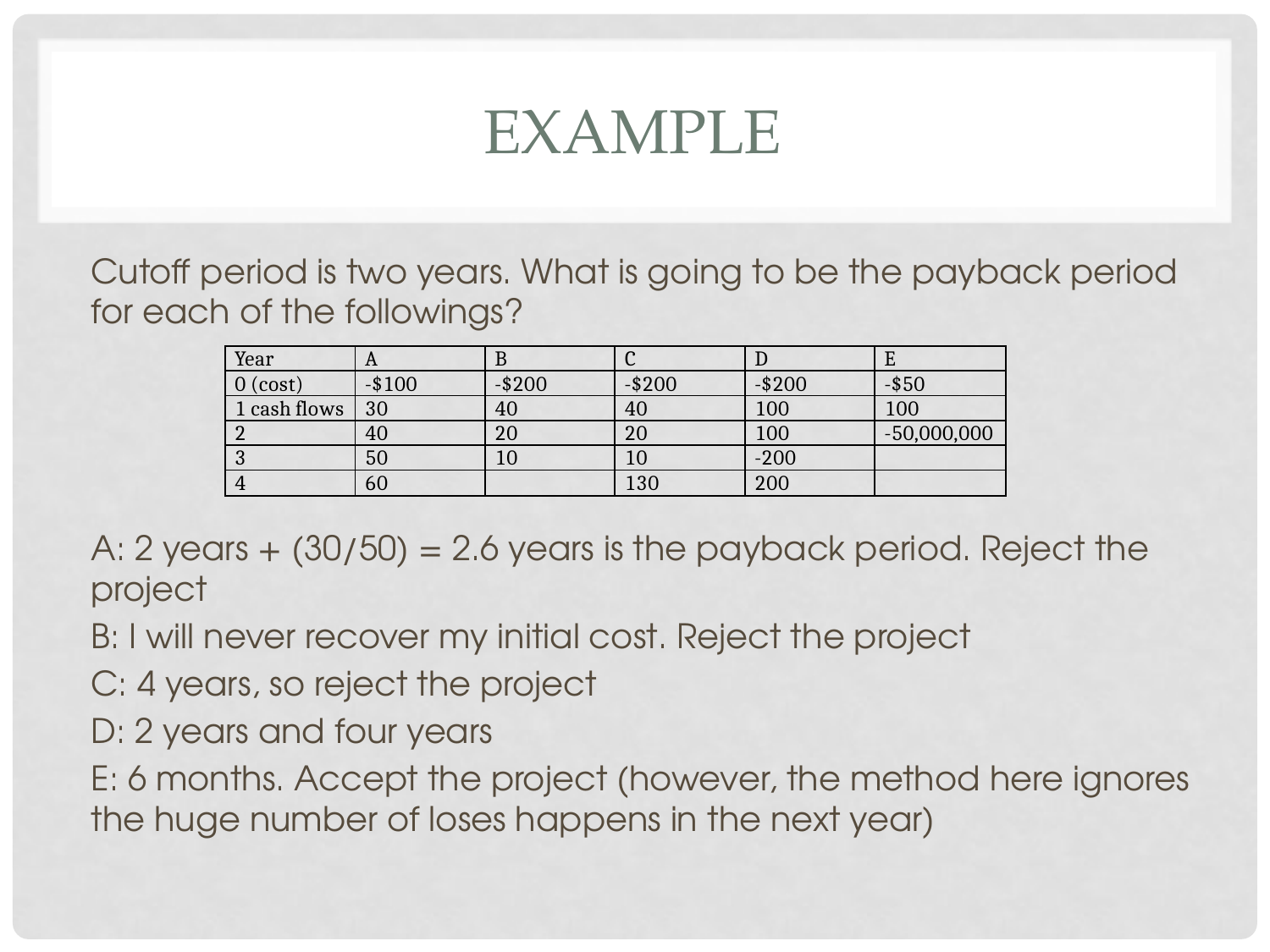

# example
Cutoff period is two years. What is going to be the payback period for each of the followings?

A: 2 years + (30/50) = 2.6 years is the payback period. Reject the project
B: I will never recover my initial cost. Reject the project
C: 4 years, so reject the project
D: 2 years and four years
E: 6 months. Accept the project (however, the method here ignores the huge number of loses happens in the next year)

| Year | A | B | C | D | E |
| --- | --- | --- | --- | --- | --- |
| 0 (cost) | -$100 | -$200 | -$200 | -$200 | -$50 |
| 1 cash flows | 30 | 40 | 40 | 100 | 100 |
| 2 | 40 | 20 | 20 | 100 | -50,000,000 |
| 3 | 50 | 10 | 10 | -200 |  |
| 4 | 60 |  | 130 | 200 |  |